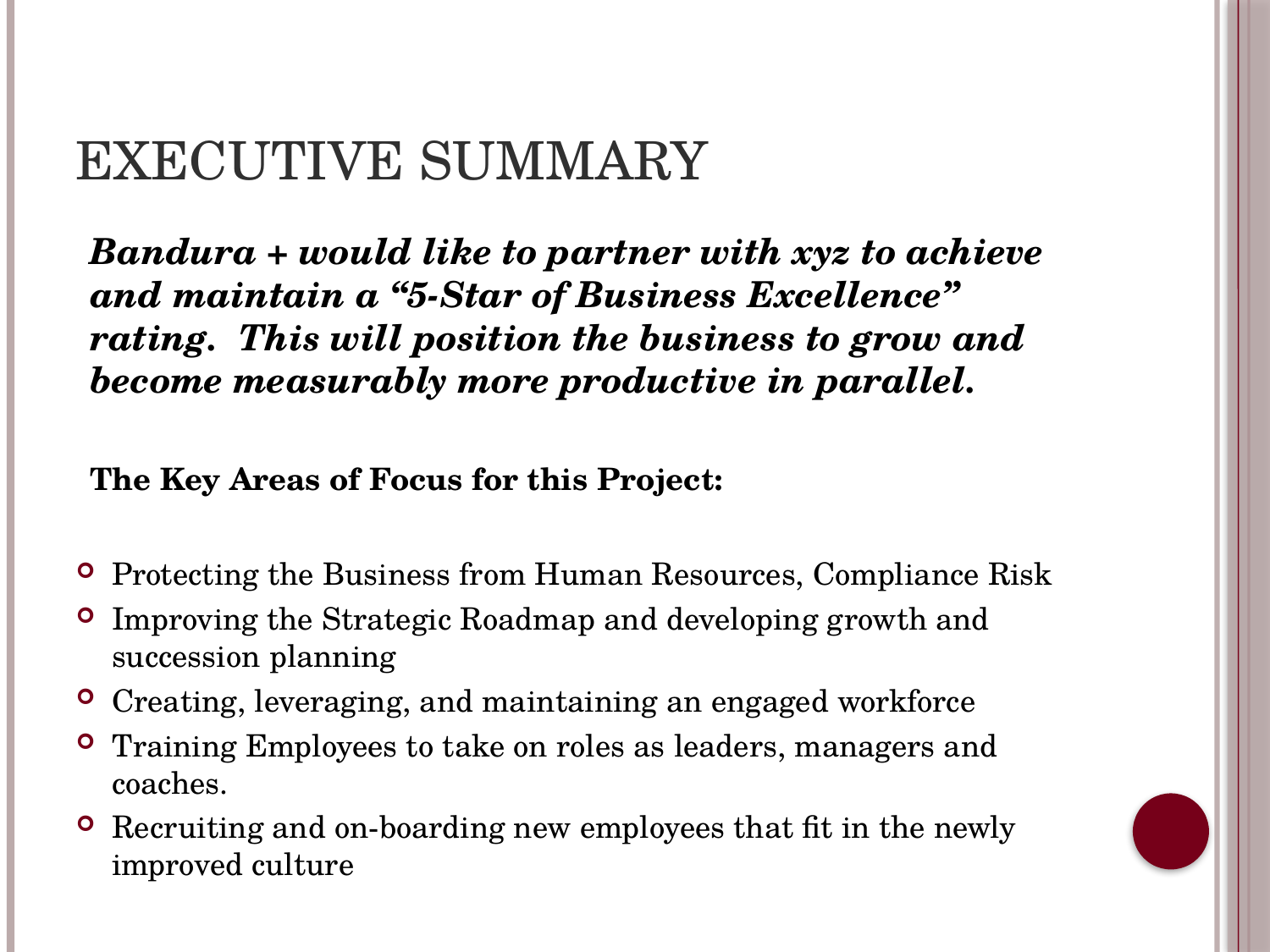

# Executive Summary
Bandura + would like to partner with xyz to achieve and maintain a “5-Star of Business Excellence” rating.  This will position the business to grow and become measurably more productive in parallel.

The Key Areas of Focus for this Project:

Protecting the Business from Human Resources, Compliance Risk
Improving the Strategic Roadmap and developing growth and succession planning
Creating, leveraging, and maintaining an engaged workforce
Training Employees to take on roles as leaders, managers and coaches.
Recruiting and on-boarding new employees that fit in the newly improved culture